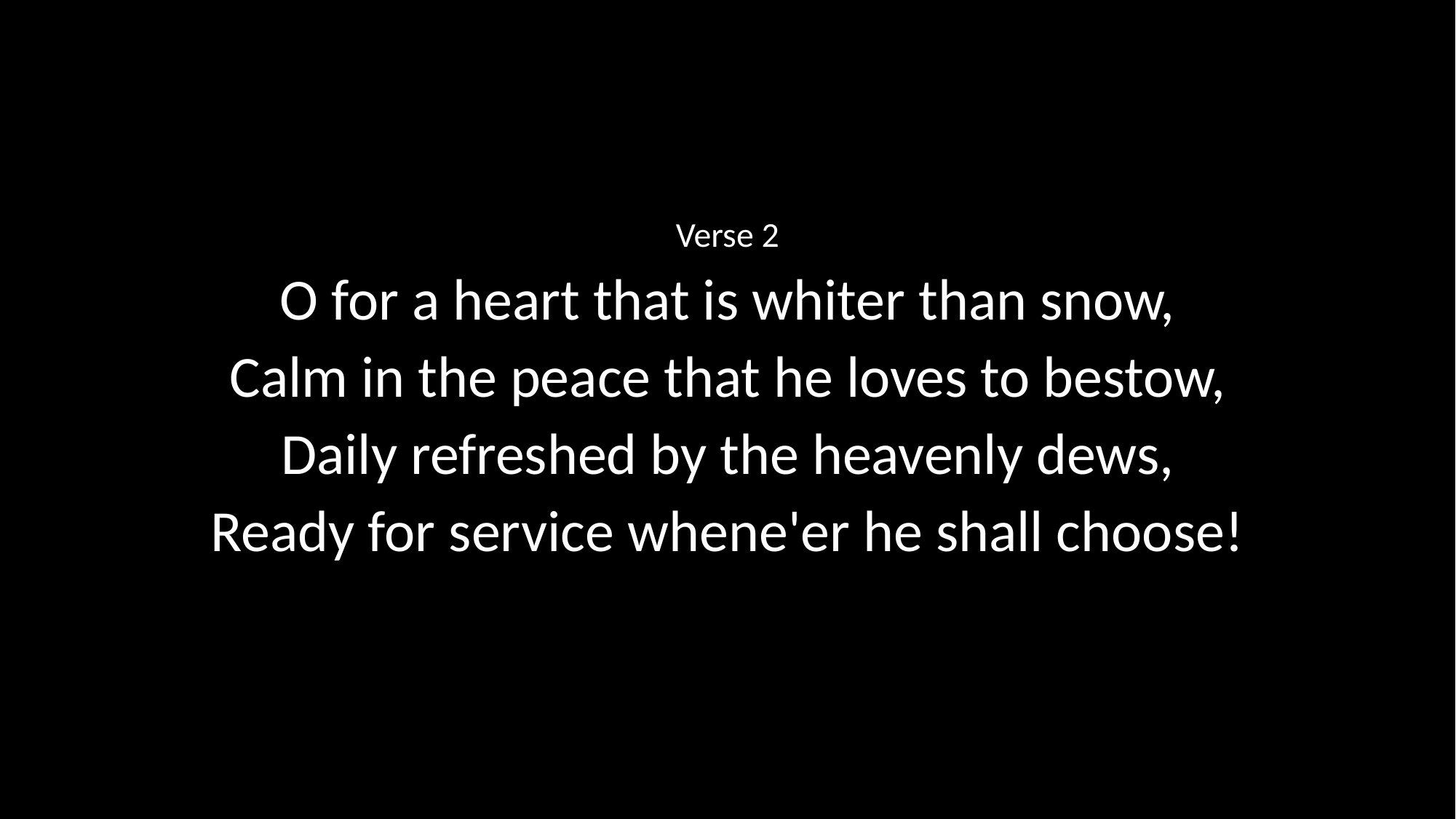

Verse 2
O for a heart that is whiter than snow,
Calm in the peace that he loves to bestow,
Daily refreshed by the heavenly dews,
Ready for service whene'er he shall choose!